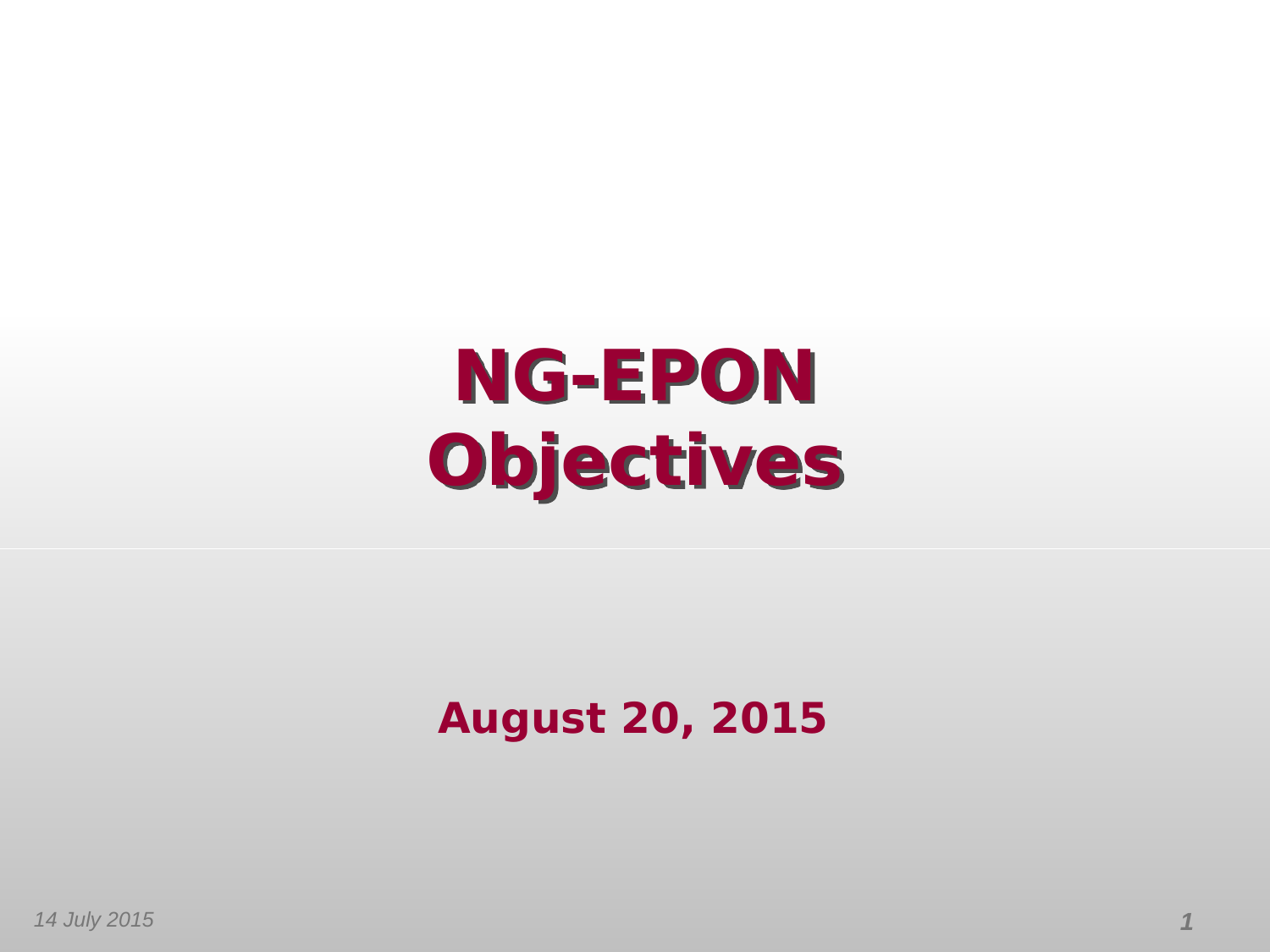

# NG-EPON Objectives
August 20, 2015
14 July 2015
1